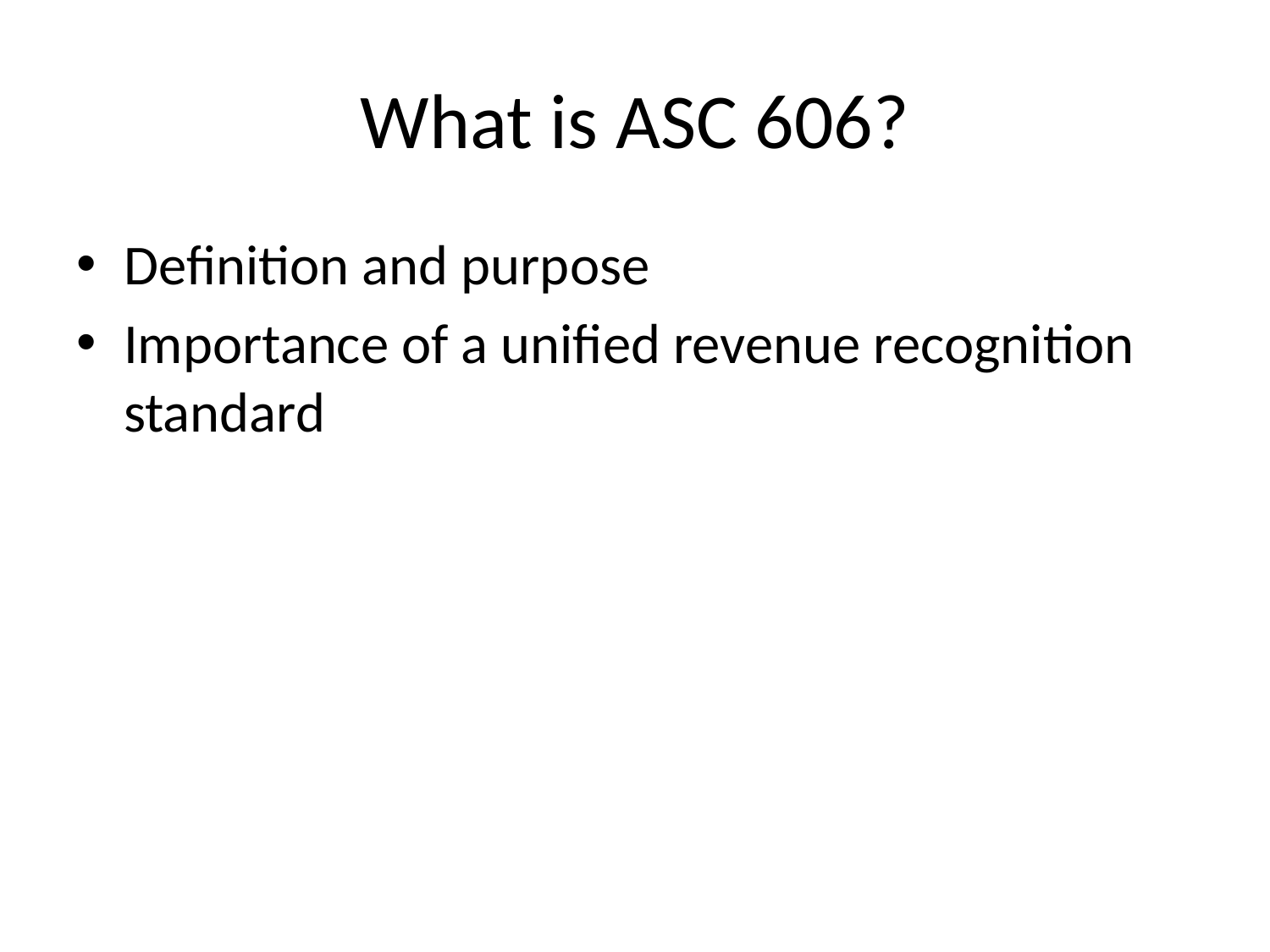

# What is ASC 606?
Definition and purpose
Importance of a unified revenue recognition standard